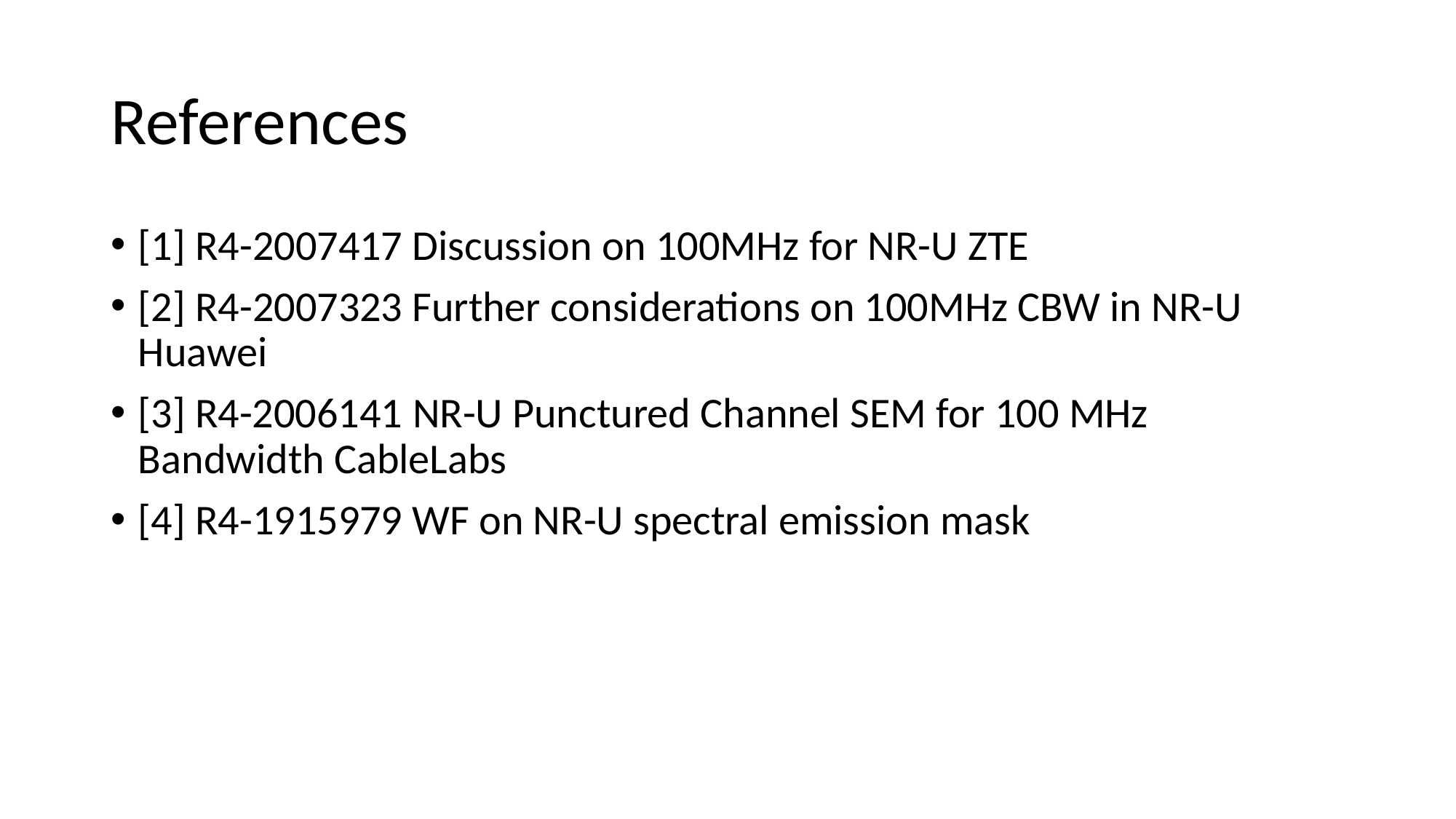

# References
[1] R4-2007417 Discussion on 100MHz for NR-U ZTE
[2] R4-2007323 Further considerations on 100MHz CBW in NR-U Huawei
[3] R4-2006141 NR-U Punctured Channel SEM for 100 MHz Bandwidth CableLabs
[4] R4-1915979 WF on NR-U spectral emission mask